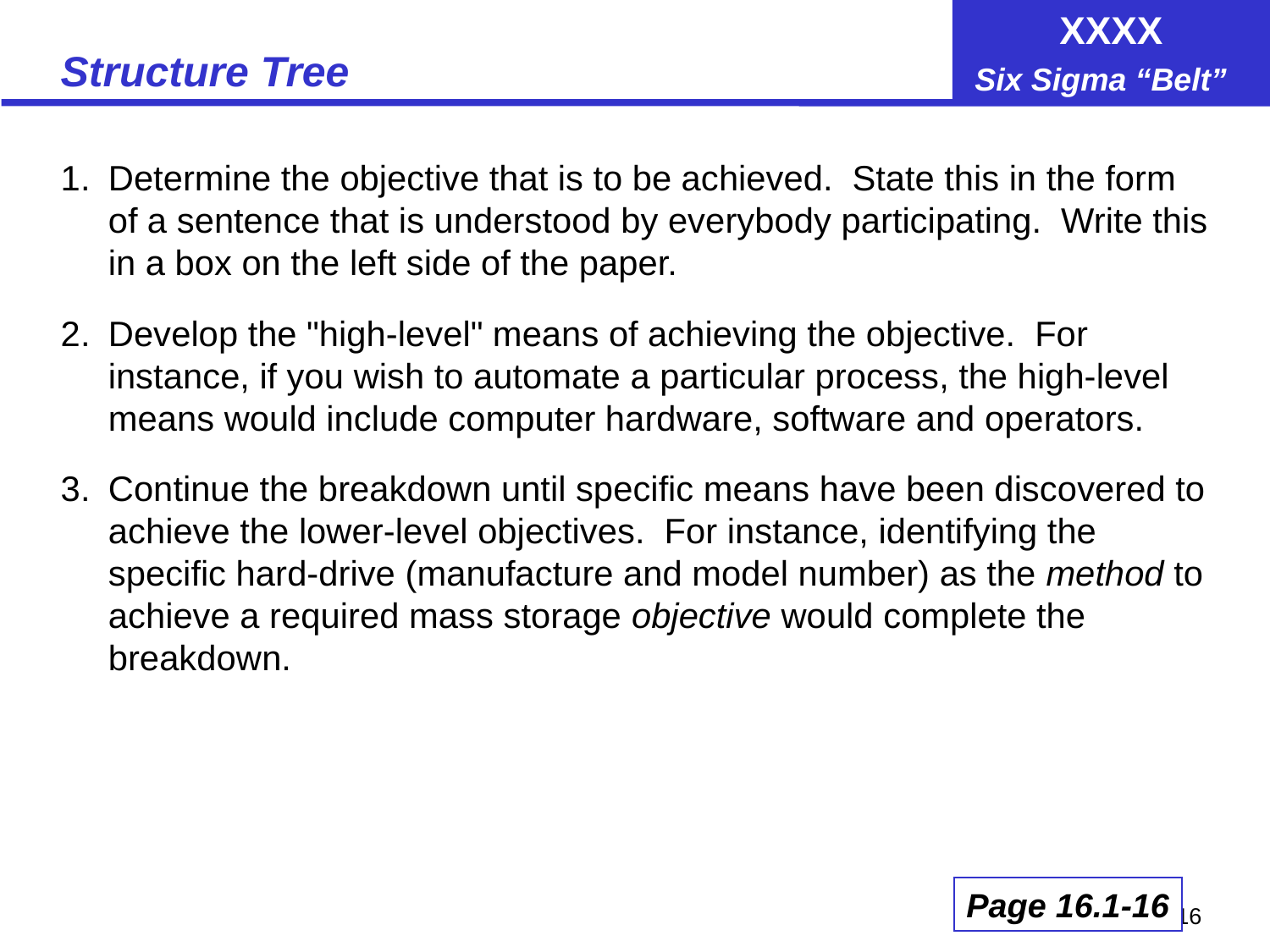

# Structure Tree
1.	Determine the objective that is to be achieved.  State this in the form of a sentence that is understood by everybody participating.  Write this in a box on the left side of the paper.
2.	Develop the "high-level" means of achieving the objective.  For instance, if you wish to automate a particular process, the high-level means would include computer hardware, software and operators.
3.	Continue the breakdown until specific means have been discovered to achieve the lower-level objectives.  For instance, identifying the specific hard-drive (manufacture and model number) as the method to achieve a required mass storage objective would complete the breakdown.
Page 16.1-16